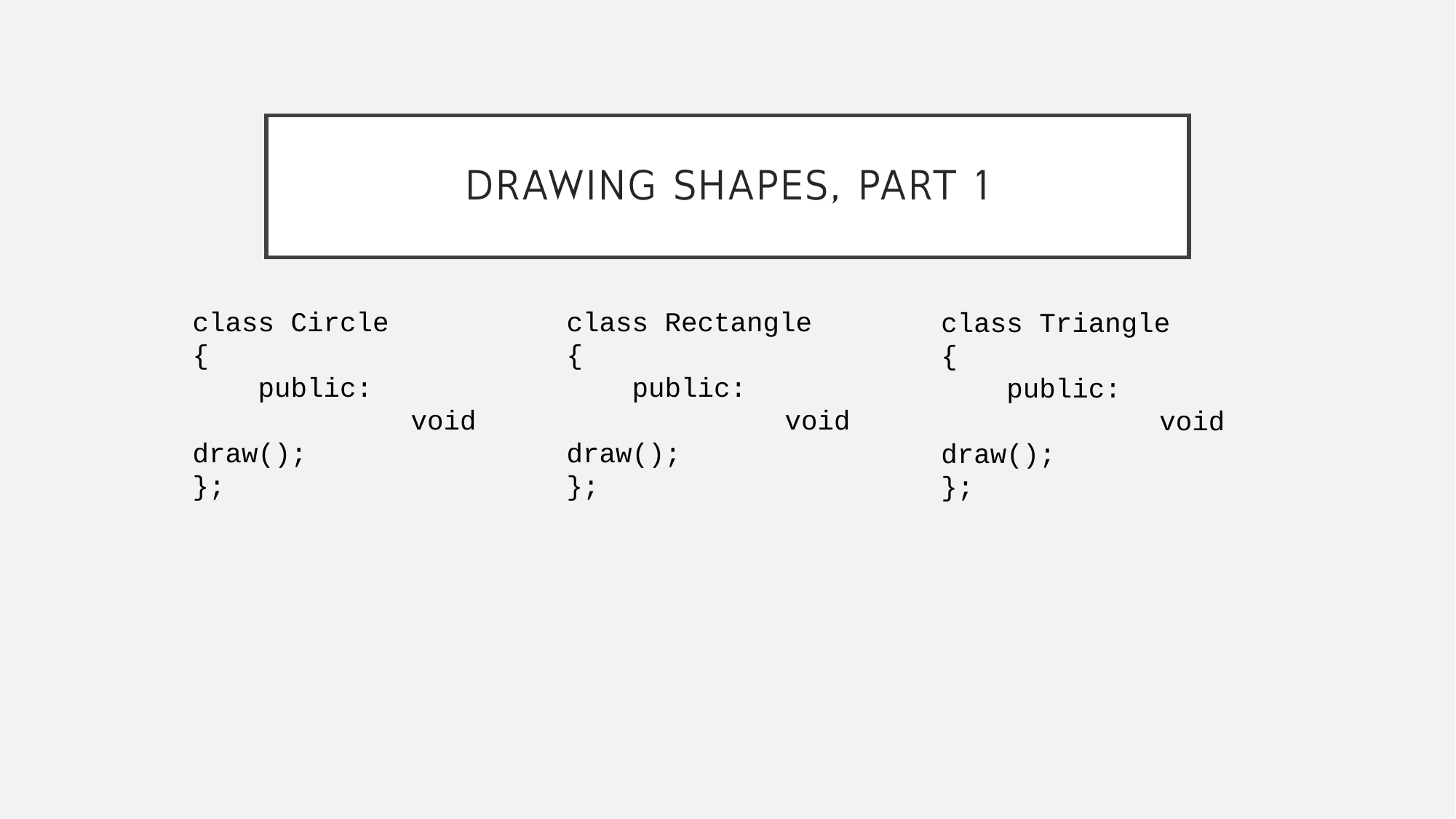

# Drawing Shapes, Part 1
class Circle
{
    public:
		void draw();
};
class Rectangle
{
    public:
		void draw();
};
class Triangle
{
    public:
		void draw();
};